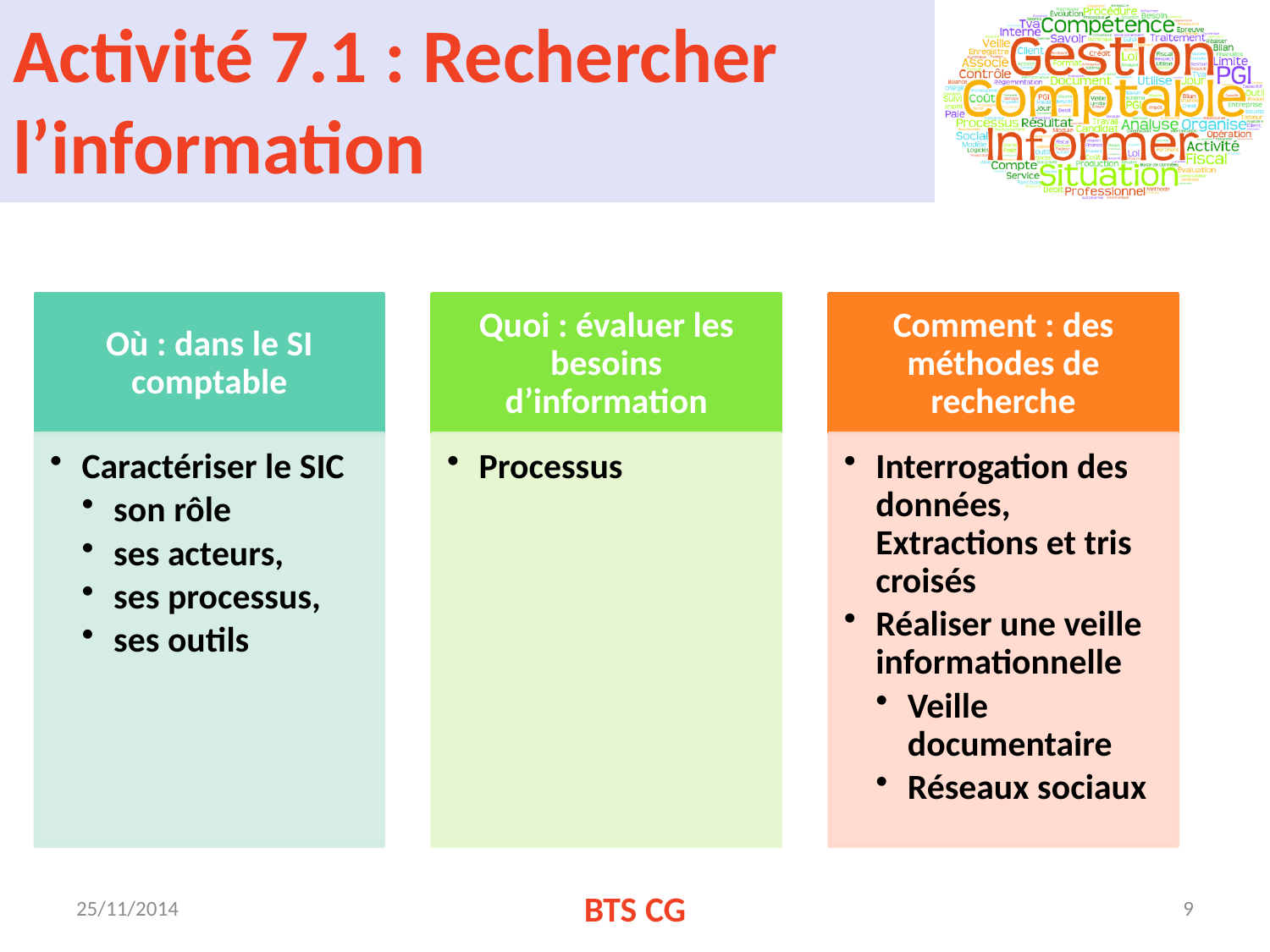

# Activité 7.1 : Rechercher l’information
Où : dans le SI comptable
Caractériser le SIC
son rôle
ses acteurs,
ses processus,
ses outils
Quoi : évaluer les besoins d’information
Processus
Comment : des méthodes de recherche
Interrogation des données, Extractions et tris croisés
Réaliser une veille informationnelle
Veille documentaire
Réseaux sociaux
25/11/2014
BTS CG
9